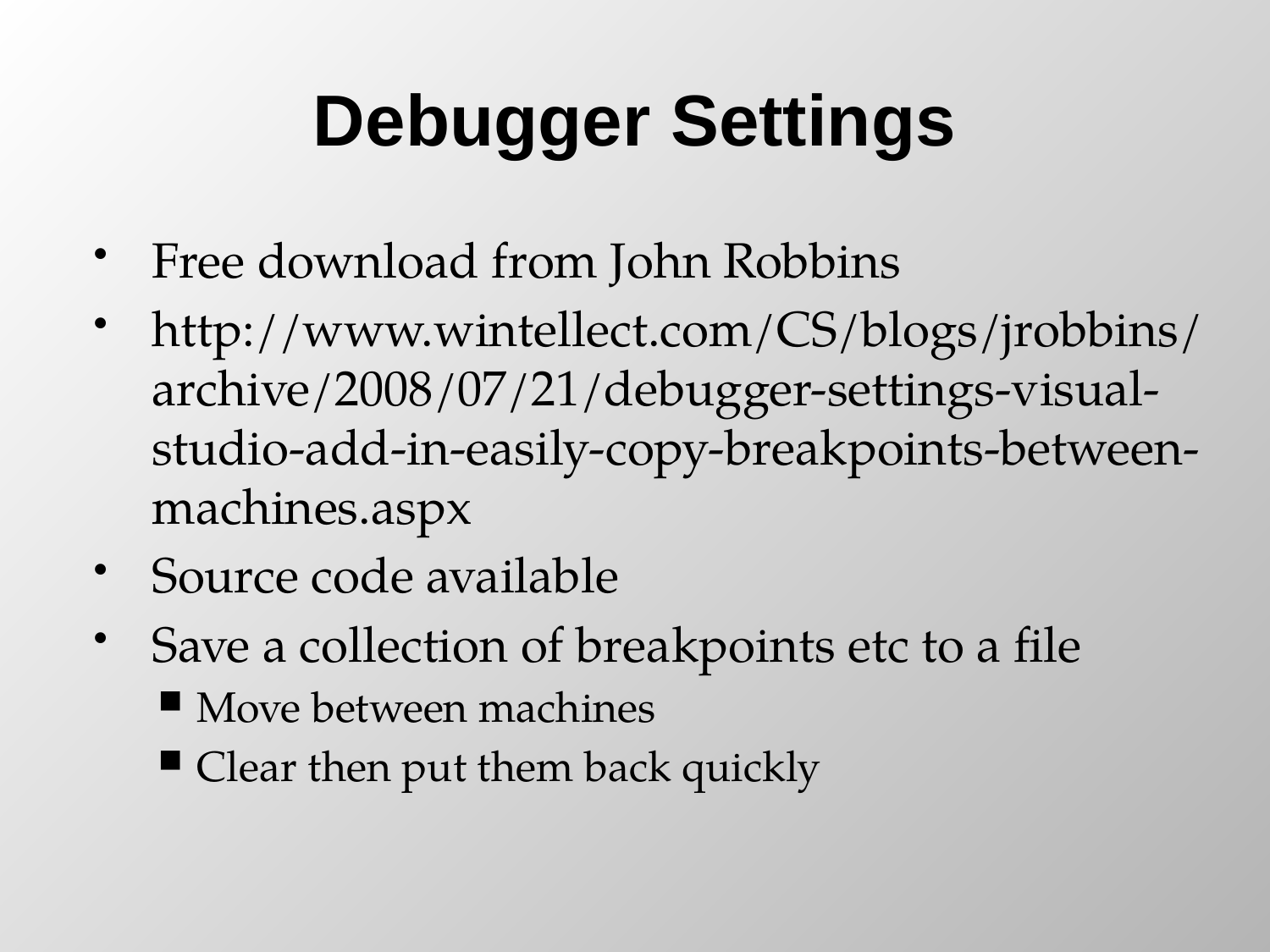

# Debugger Settings
Free download from John Robbins
http://www.wintellect.com/CS/blogs/jrobbins/archive/2008/07/21/debugger-settings-visual-studio-add-in-easily-copy-breakpoints-between-machines.aspx
Source code available
Save a collection of breakpoints etc to a file
Move between machines
Clear then put them back quickly